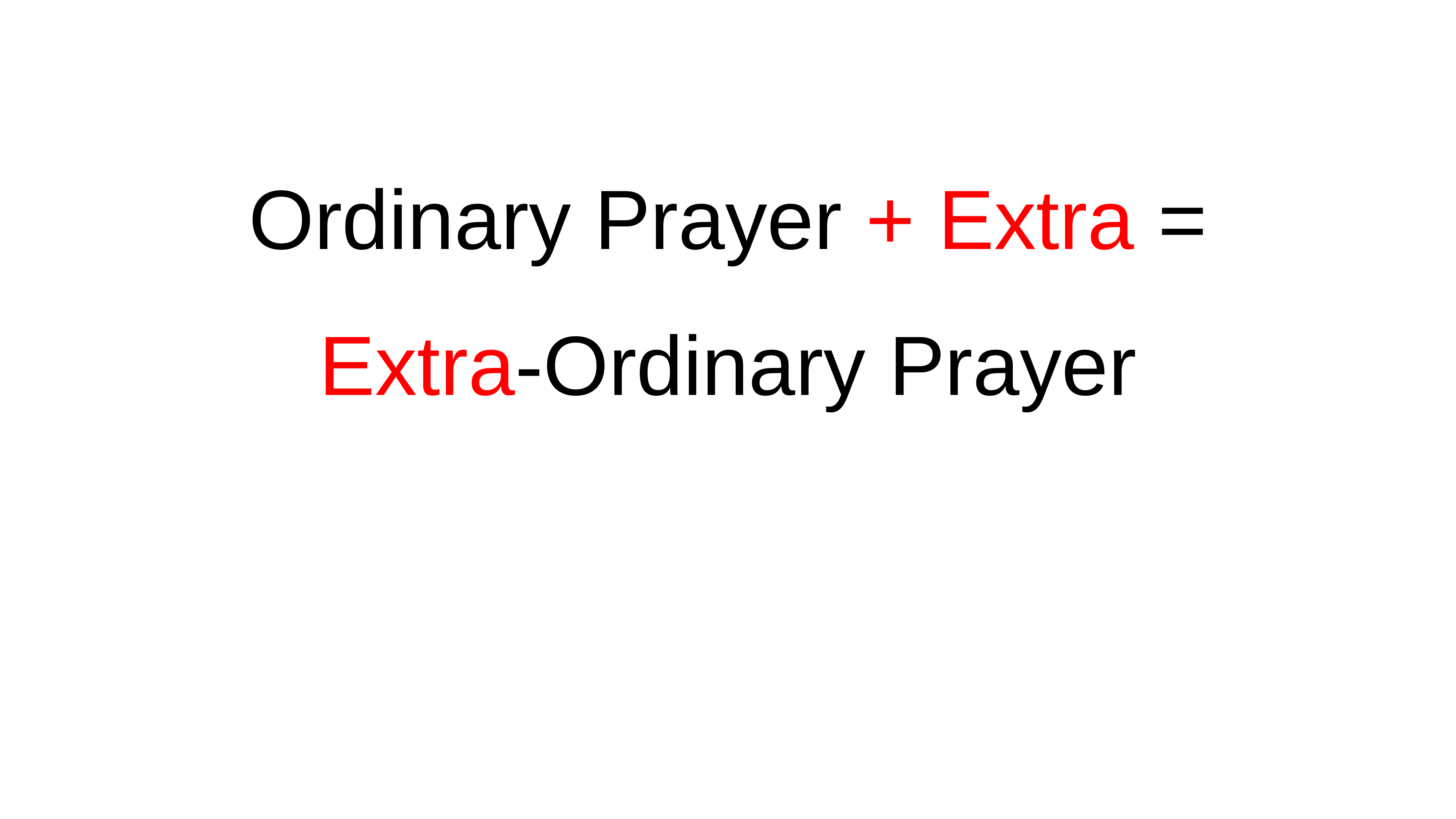

# Ordinary Prayer + Extra =

Extra-Ordinary Prayer